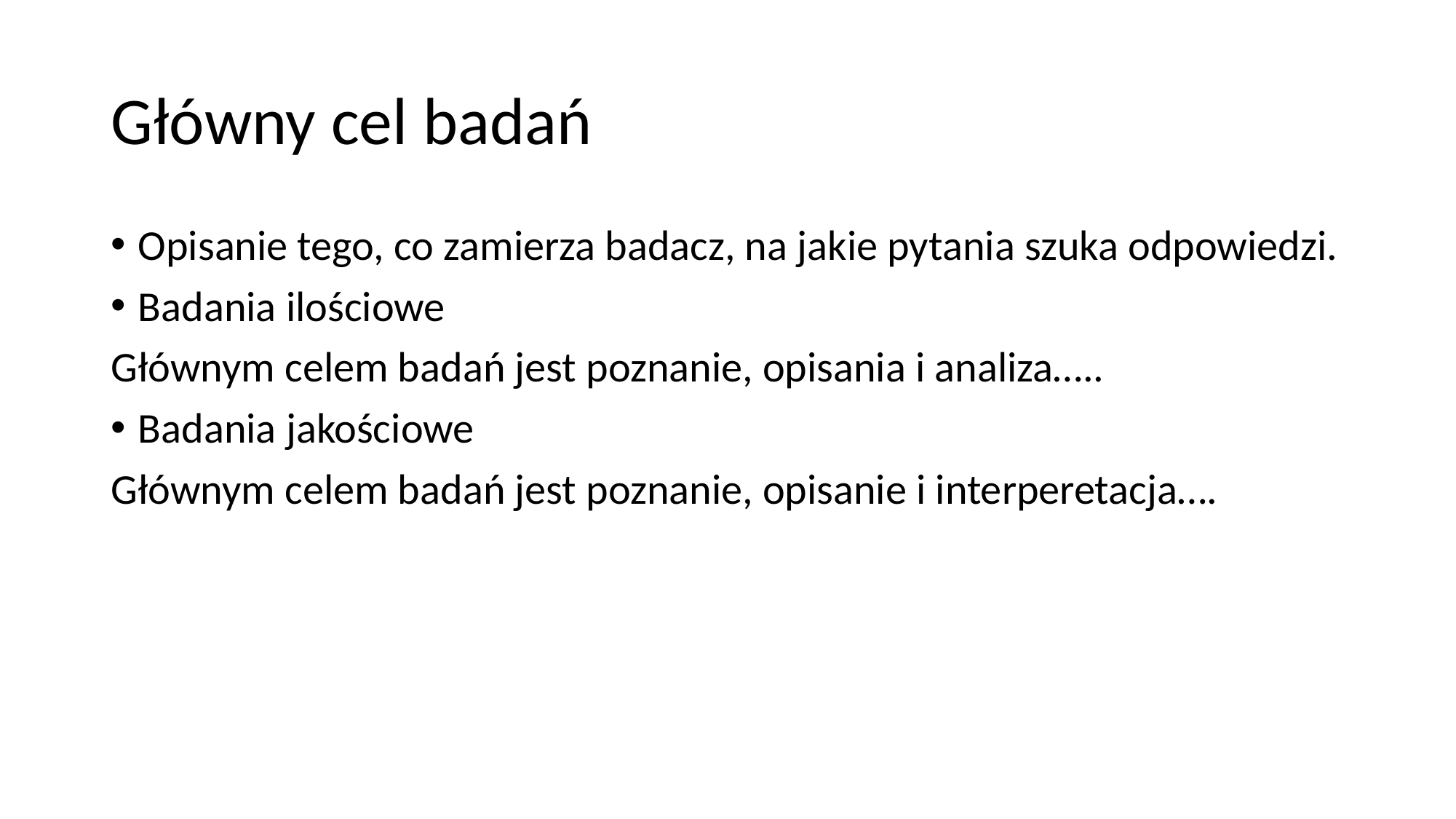

# Główny cel badań
Opisanie tego, co zamierza badacz, na jakie pytania szuka odpowiedzi.
Badania ilościowe
Głównym celem badań jest poznanie, opisania i analiza…..
Badania jakościowe
Głównym celem badań jest poznanie, opisanie i interperetacja….